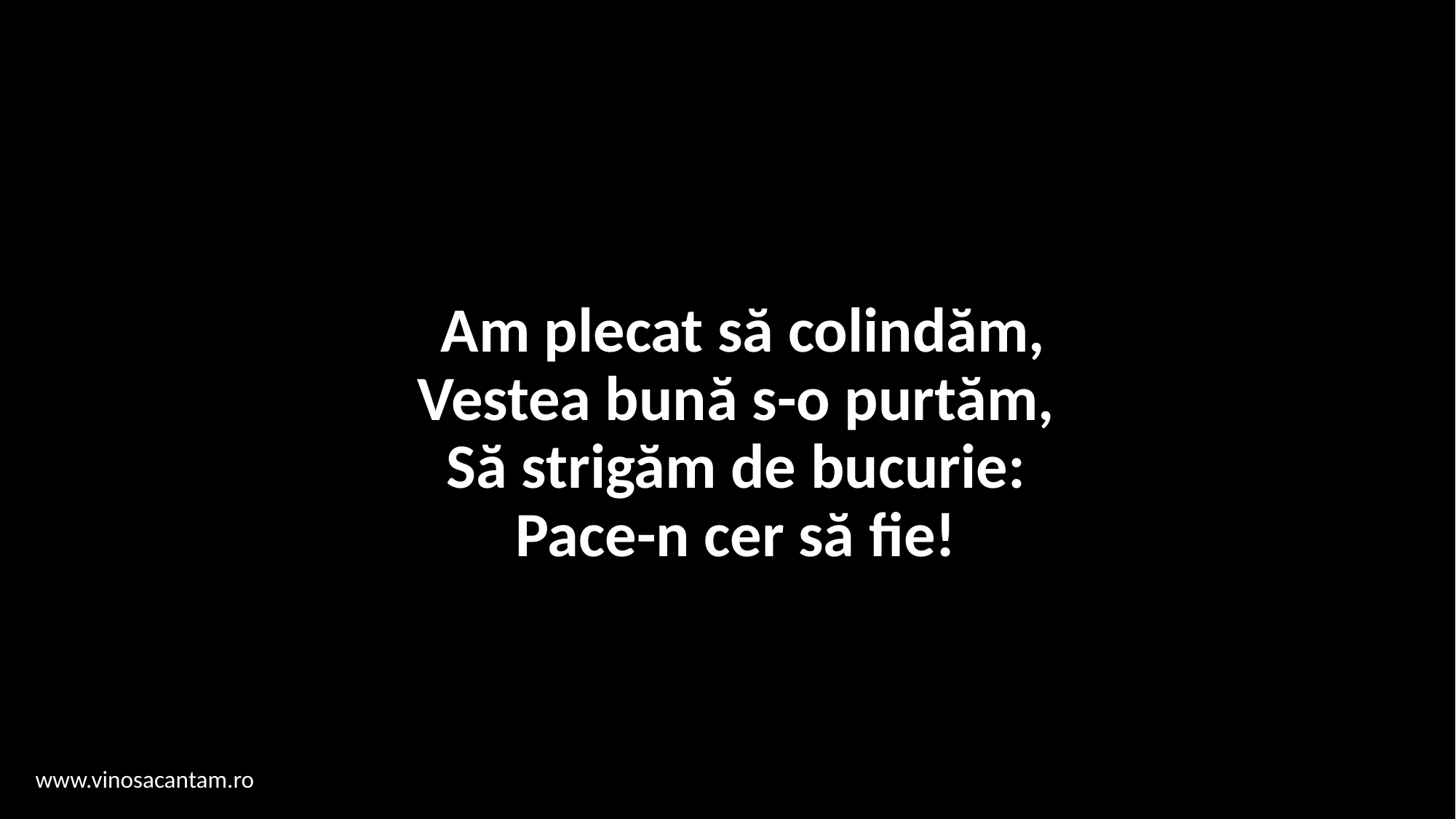

# Am plecat să colindăm, Vestea bună s-o purtăm, Să strigăm de bucurie: Pace-n cer să fie!
www.vinosacantam.ro